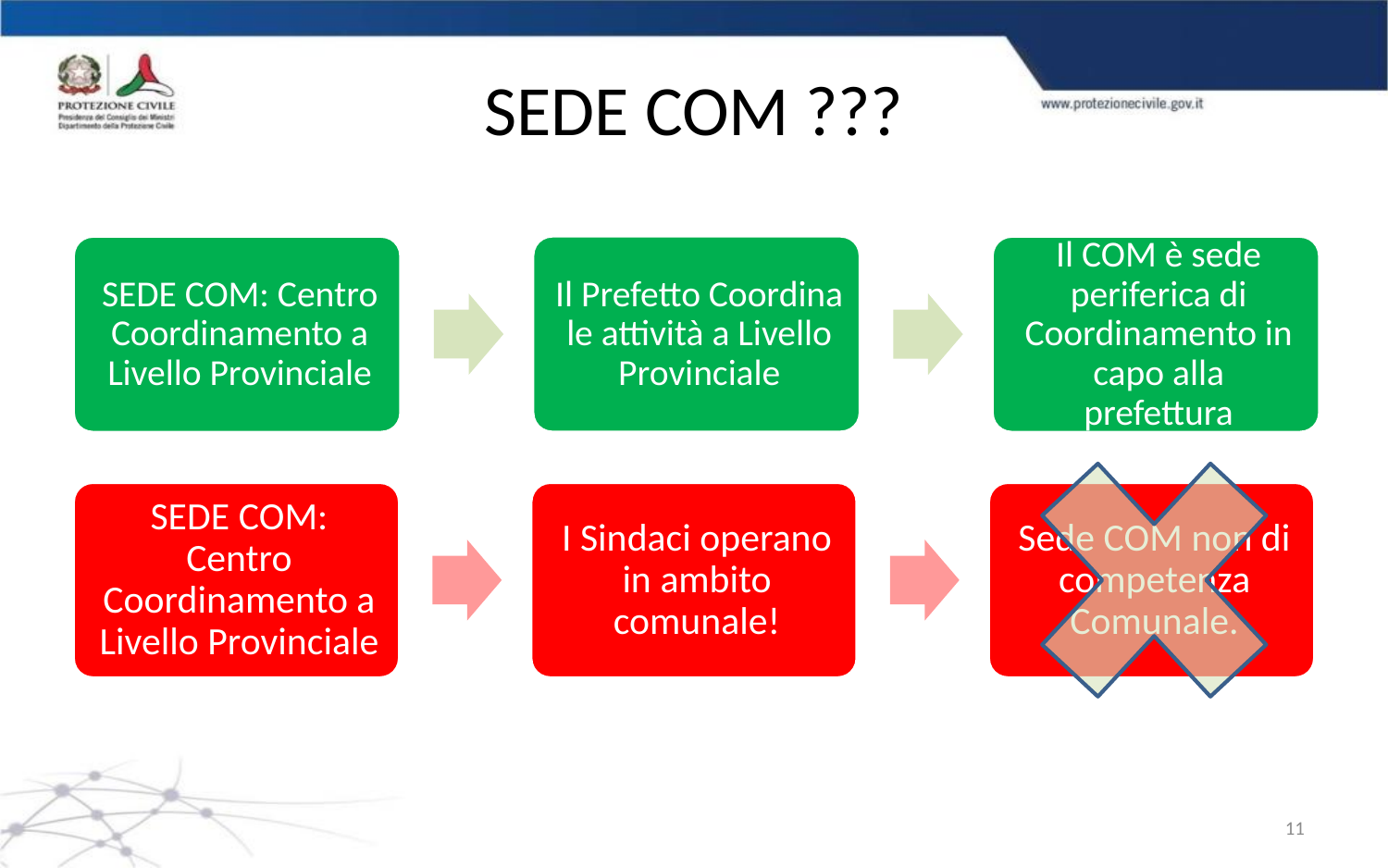

# SEDE COM ???
SEDE COM: Centro Coordinamento a Livello Provinciale

Il Prefetto Coordina le attività a Livello Provinciale

Il COM è sede periferica di Coordinamento in capo alla prefettura

SEDE COM: Centro Coordinamento a Livello Provinciale

I Sindaci operano in ambito comunale!

Sede COM non di competenza Comunale.
11